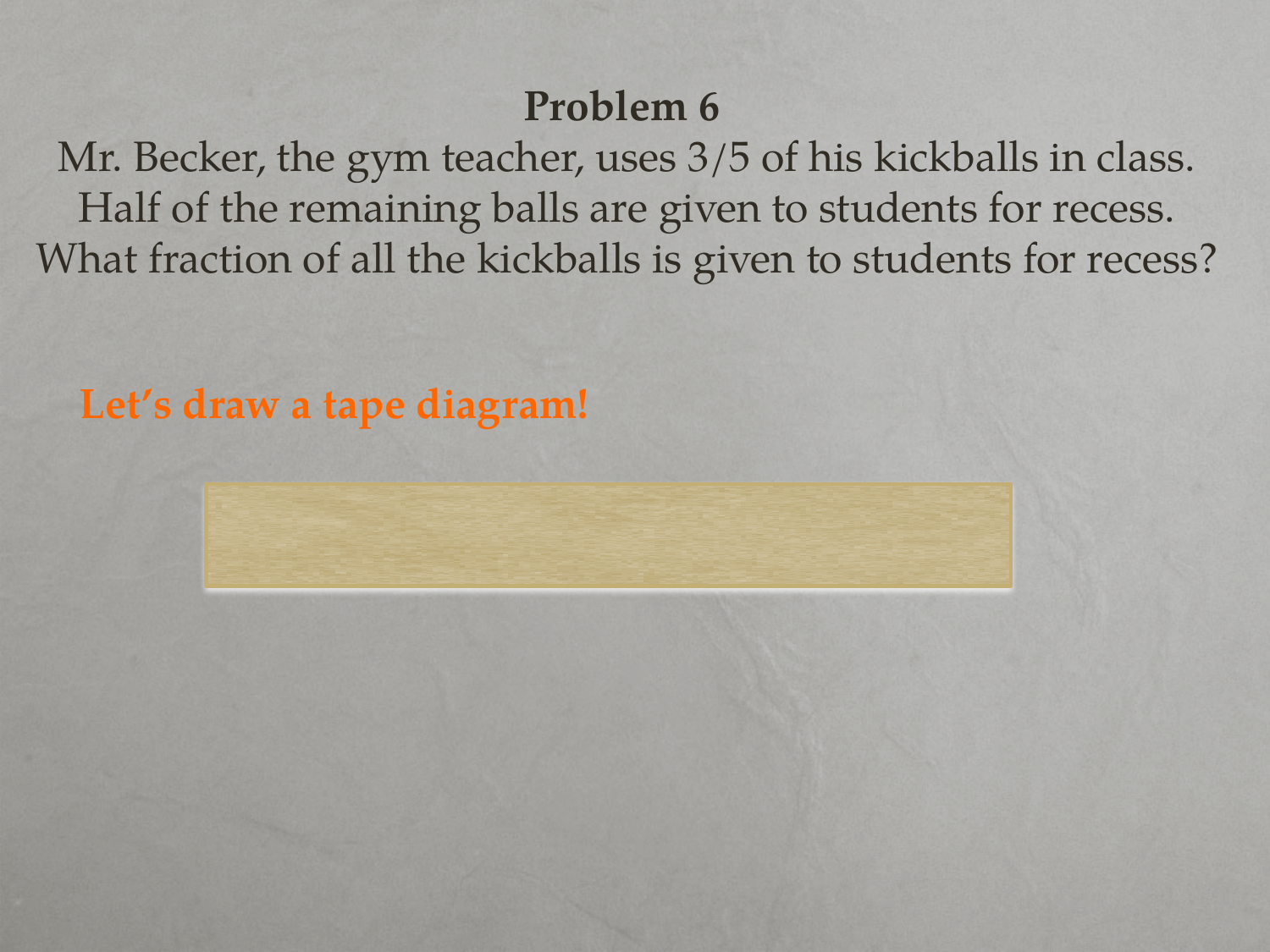

# Problem 6 Mr. Becker, the gym teacher, uses 3/5 of his kickballs in class. Half of the remaining balls are given to students for recess. What fraction of all the kickballs is given to students for recess?
Let’s draw a tape diagram!